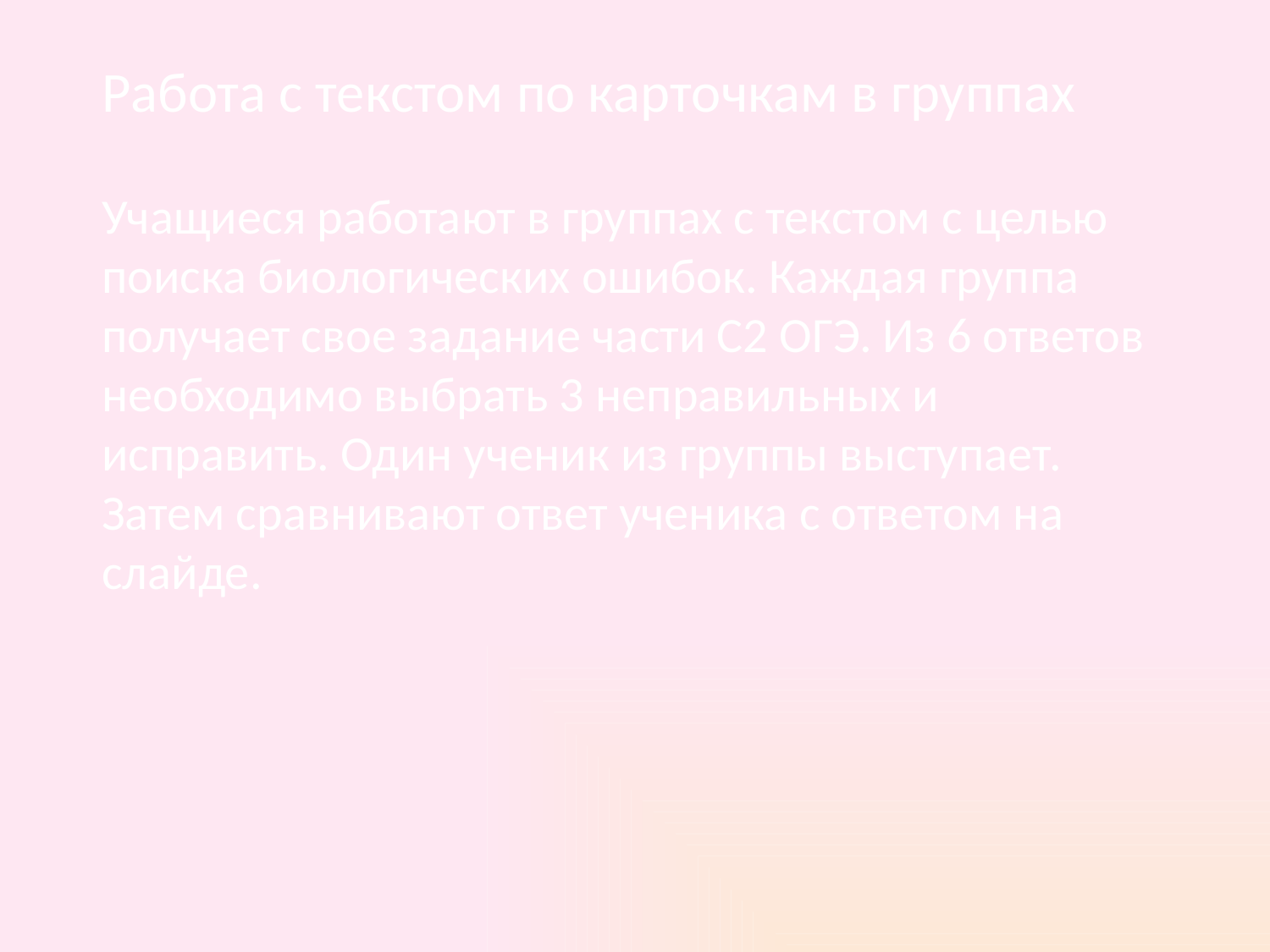

Работа с текстом по карточкам в группах
Учащиеся работают в группах с текстом с целью поиска биологических ошибок. Каждая группа получает свое задание части С2 ОГЭ. Из 6 ответов необходимо выбрать 3 неправильных и исправить. Один ученик из группы выступает. Затем сравнивают ответ ученика с ответом на слайде.